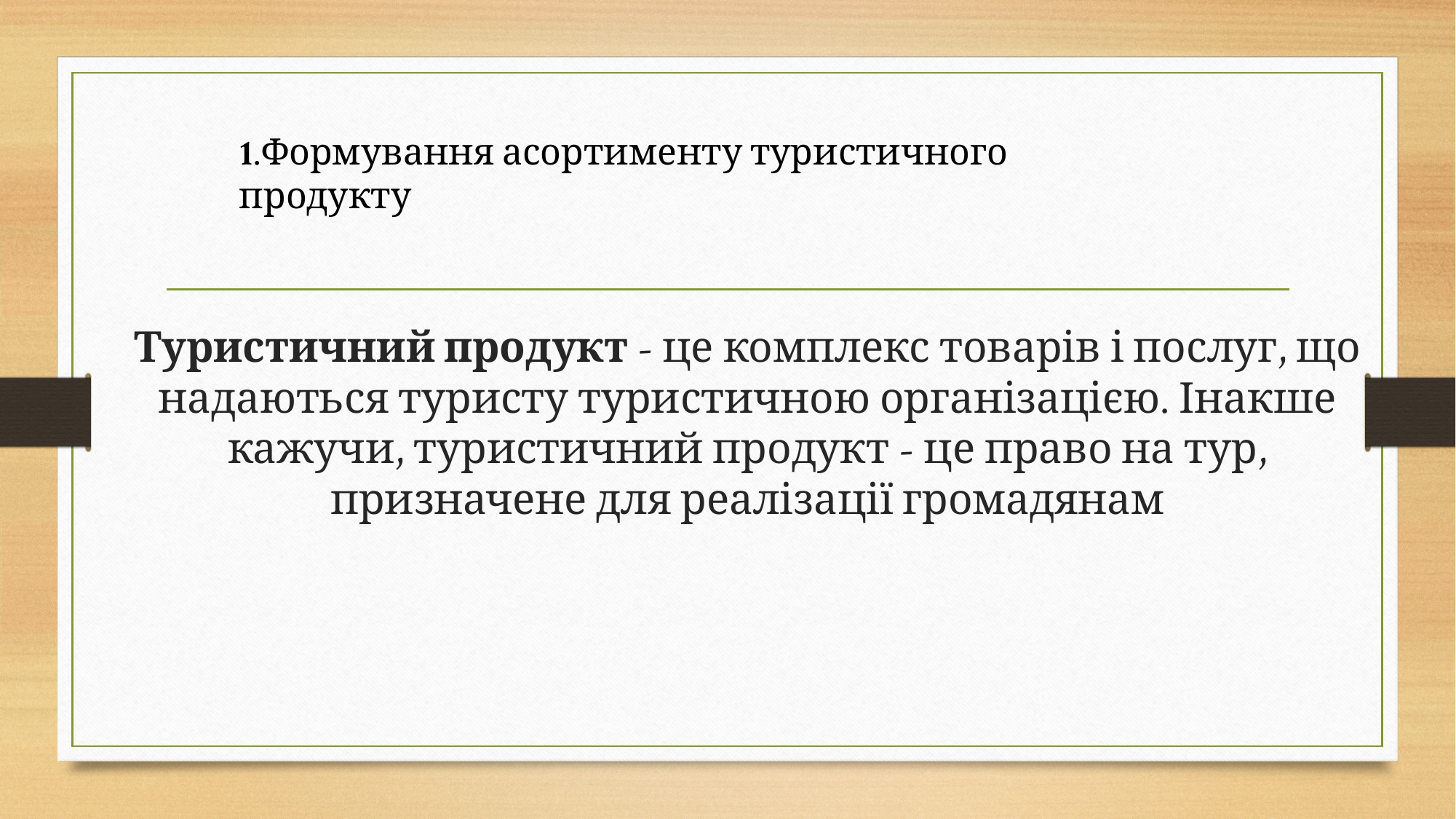

1.Формування асортименту туристичного продукту
# Туристичний продукт - це комплекс товарів і послуг, що надаються туристу туристичною організацією. Інакше кажучи, туристичний продукт - це право на тур, призначене для реалізації громадянам